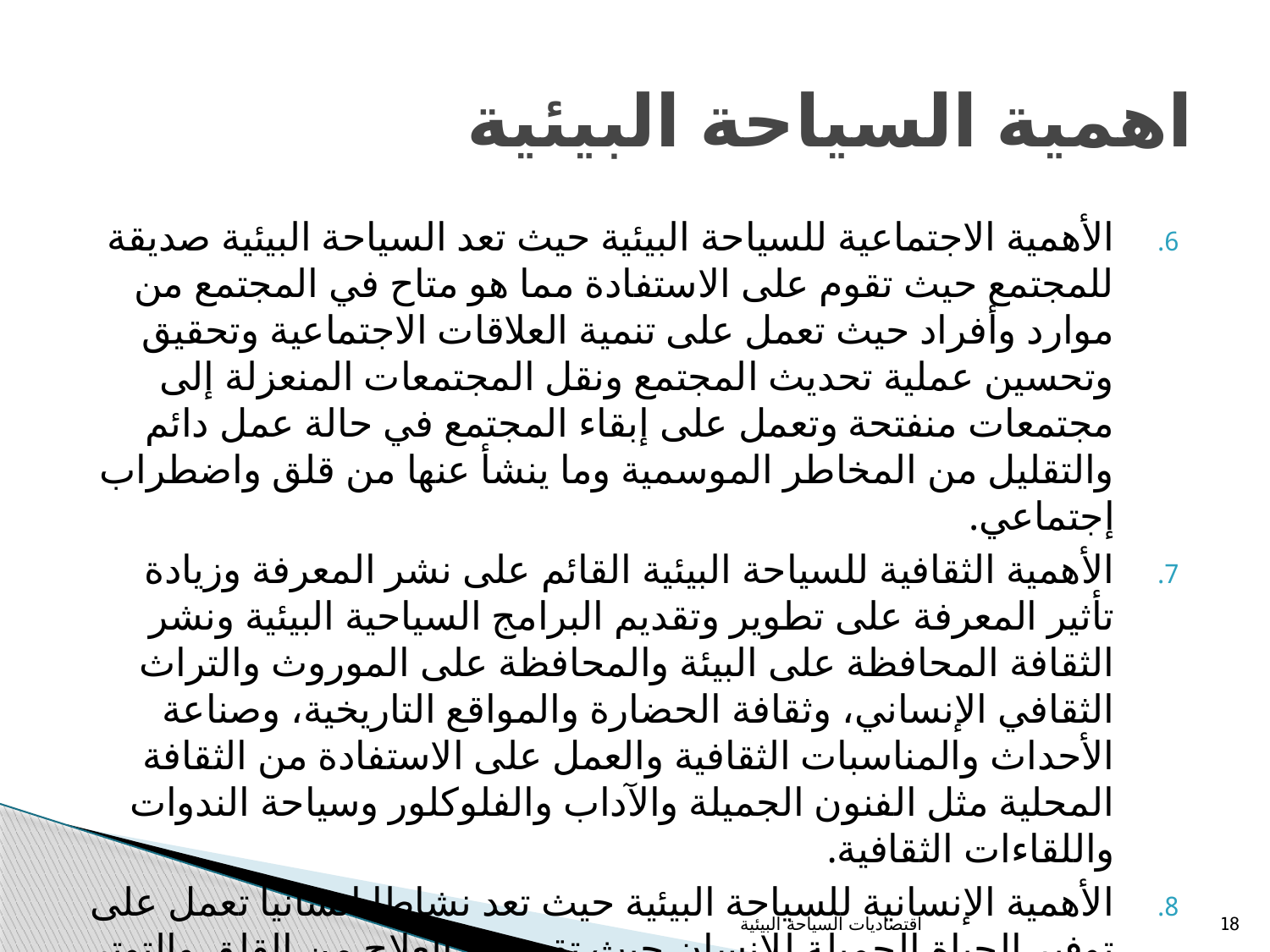

# اهمية السياحة البيئية
الأهمية الاجتماعية للسياحة البيئية حيث تعد السياحة البيئية صديقة للمجتمع حيث تقوم على الاستفادة مما هو متاح في المجتمع من موارد وأفراد حيث تعمل على تنمية العلاقات الاجتماعية وتحقيق وتحسين عملية تحديث المجتمع ونقل المجتمعات المنعزلة إلى مجتمعات منفتحة وتعمل على إبقاء المجتمع في حالة عمل دائم والتقليل من المخاطر الموسمية وما ينشأ عنها من قلق واضطراب إجتماعي.
الأهمية الثقافية للسياحة البيئية القائم على نشر المعرفة وزيادة تأثير المعرفة على تطوير وتقديم البرامج السياحية البيئية ونشر الثقافة المحافظة على البيئة والمحافظة على الموروث والتراث الثقافي الإنساني، وثقافة الحضارة والمواقع التاريخية، وصناعة الأحداث والمناسبات الثقافية والعمل على الاستفادة من الثقافة المحلية مثل الفنون الجميلة والآداب والفلوكلور وسياحة الندوات واللقاءات الثقافية.
الأهمية الإنسانية للسياحة البيئية حيث تعد نشاطا انسانيا تعمل على توفير الحياة الجميلة للإنسان حيث تقدم له العلاج من القلق والتوتر وتوفر له الراحة والانسجام واستعادة الحيوية والنشاط والتوازن العقلي والعاطفي وصفاء النفس وعلاج لأمراض العصر.

اقتصاديات السياحة البيئية
18